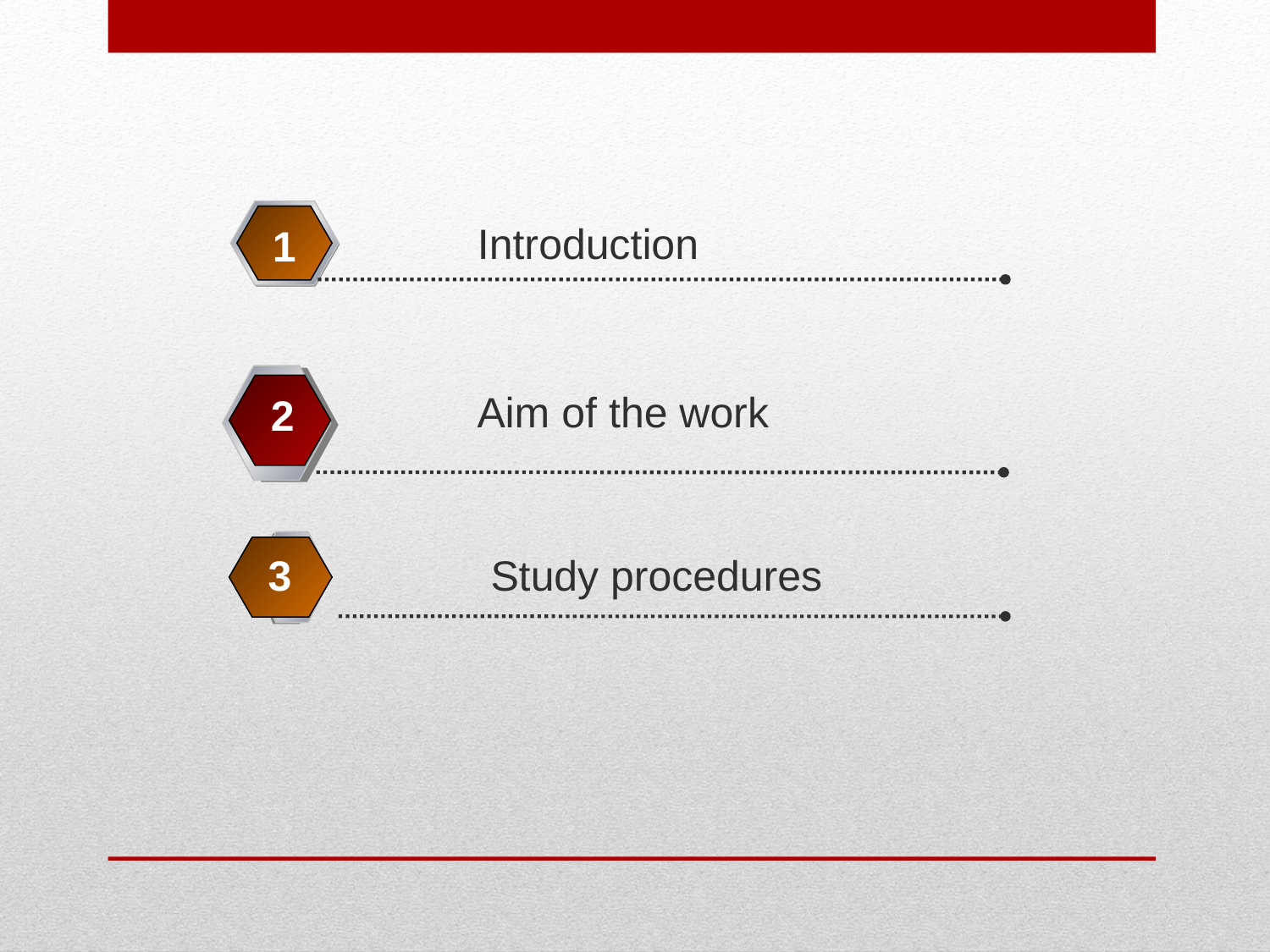

Introduction
1

Aim of the work
2

3
Study procedures